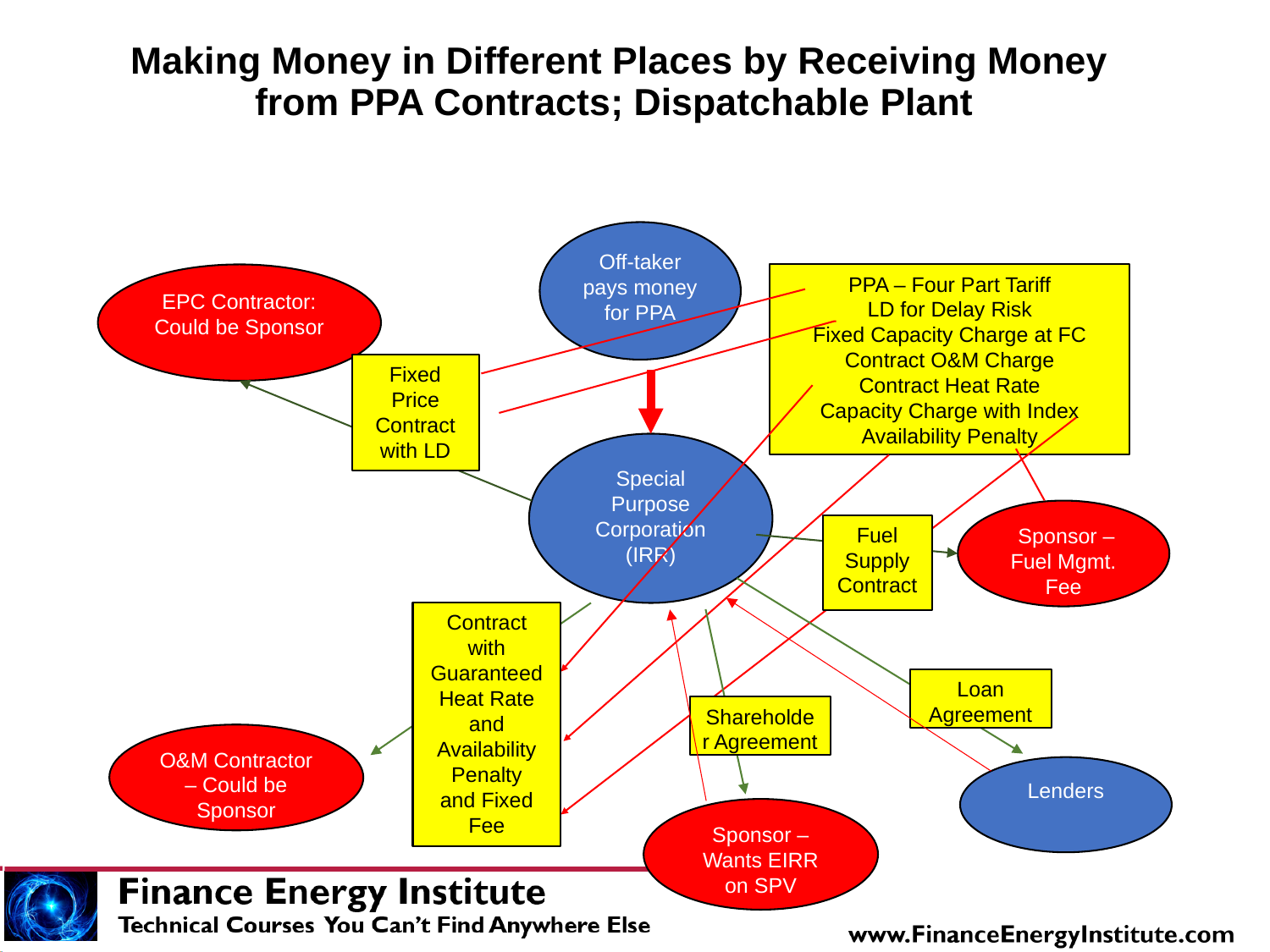

# Making Money in Different Places by Receiving Money from PPA Contracts; Dispatchable Plant
Off-taker pays money for PPA
EPC Contractor: Could be Sponsor
PPA – Four Part Tariff
LD for Delay Risk
Fixed Capacity Charge at FC
Contract O&M Charge
Contract Heat Rate
Capacity Charge with Index
Availability Penalty

Fixed Price Contract with LD
Special Purpose Corporation (IRR)

 Sponsor – Fuel Mgmt. Fee
Fuel Supply Contract
Contract with Guaranteed Heat Rate and Availability Penalty
and Fixed Fee
Loan Agreement
Shareholder Agreement
O&M Contractor – Could be Sponsor
Lenders
Sponsor – Wants EIRR on SPV